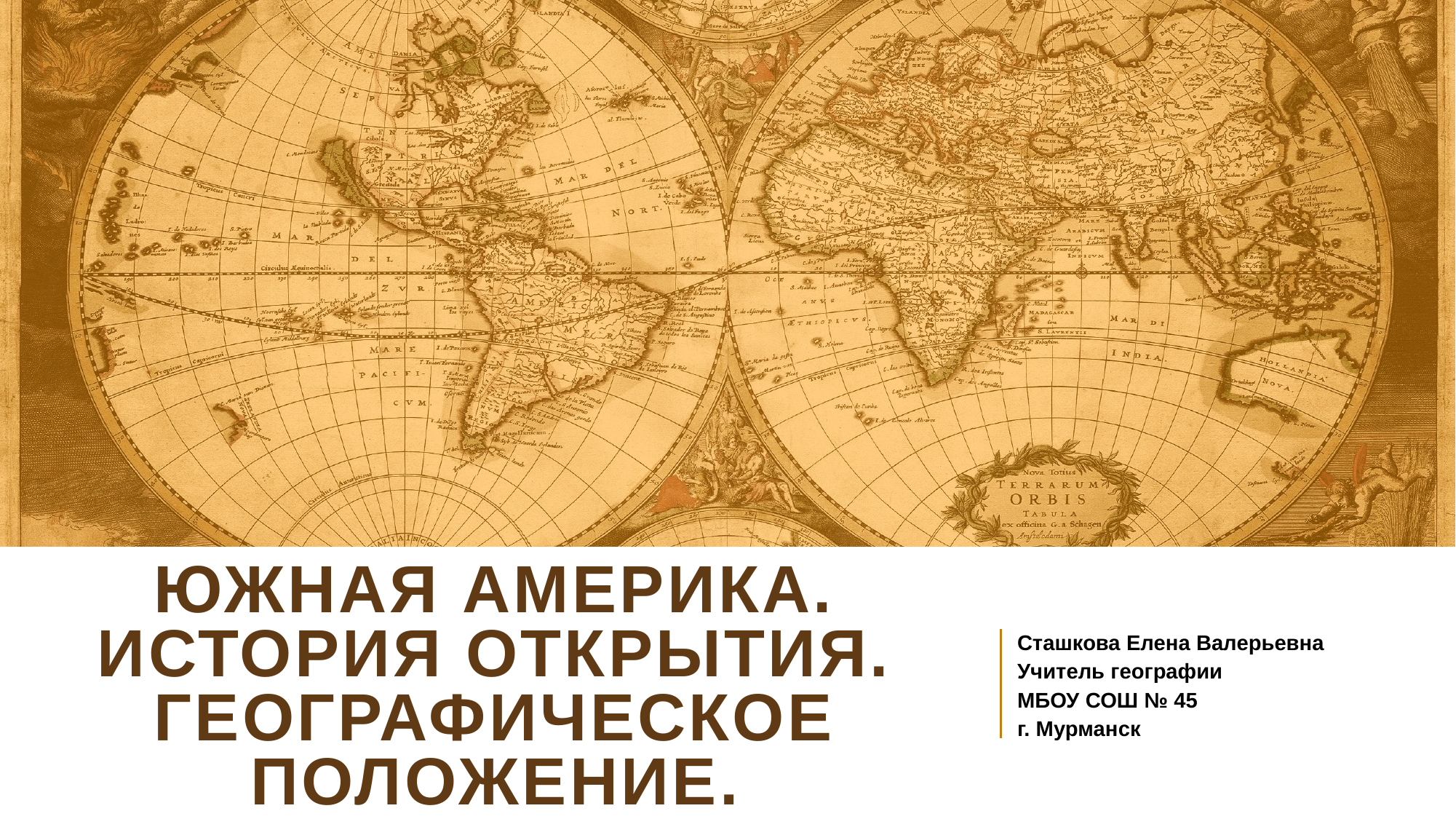

# Южная америка. История открытия. Географическое положение.
Сташкова Елена Валерьевна
Учитель географии
МБОУ СОШ № 45
г. Мурманск